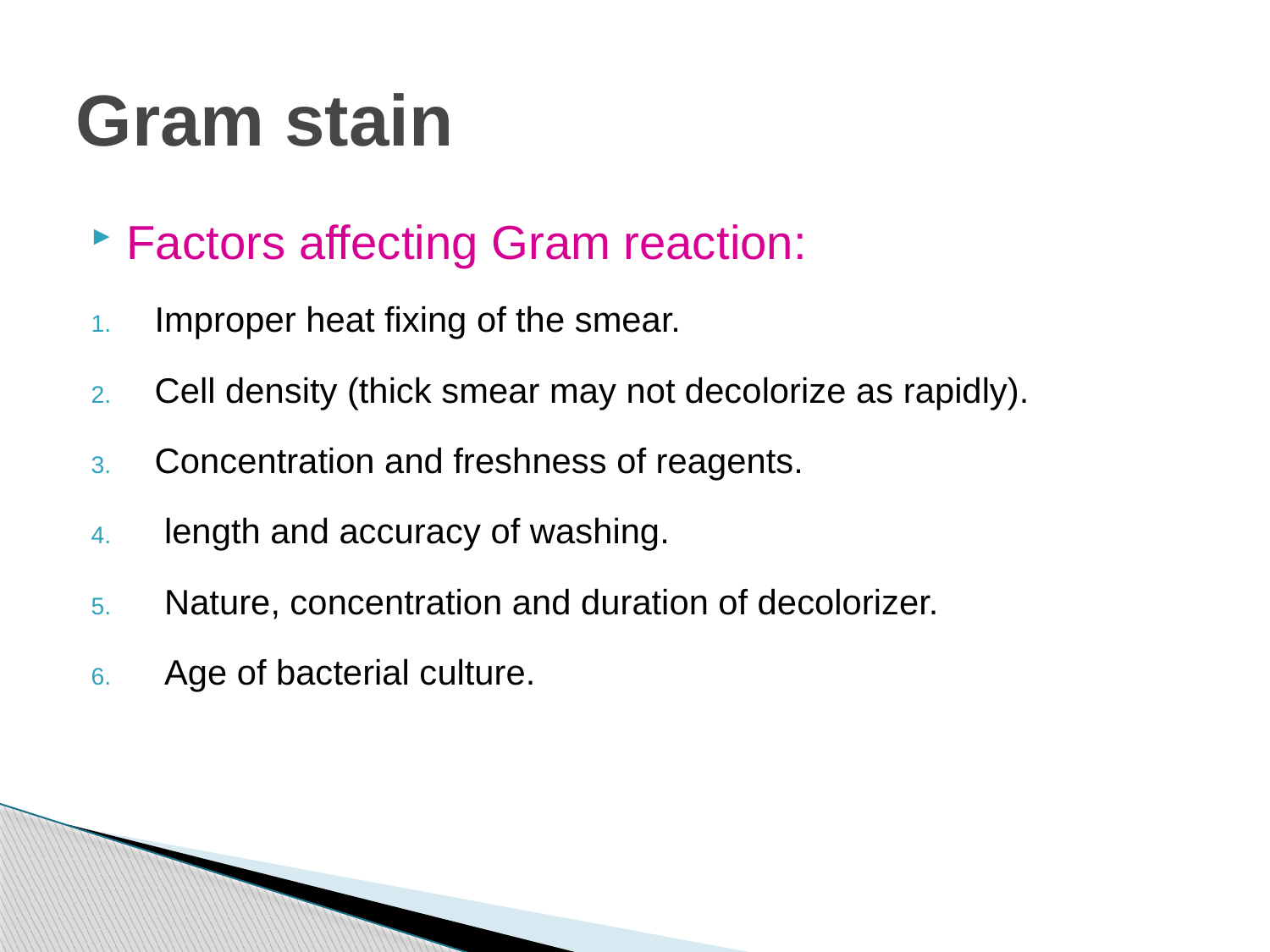

# Gram stain
Factors affecting Gram reaction:
Improper heat fixing of the smear.
Cell density (thick smear may not decolorize as rapidly).
Concentration and freshness of reagents.
 length and accuracy of washing.
 Nature, concentration and duration of decolorizer.
 Age of bacterial culture.